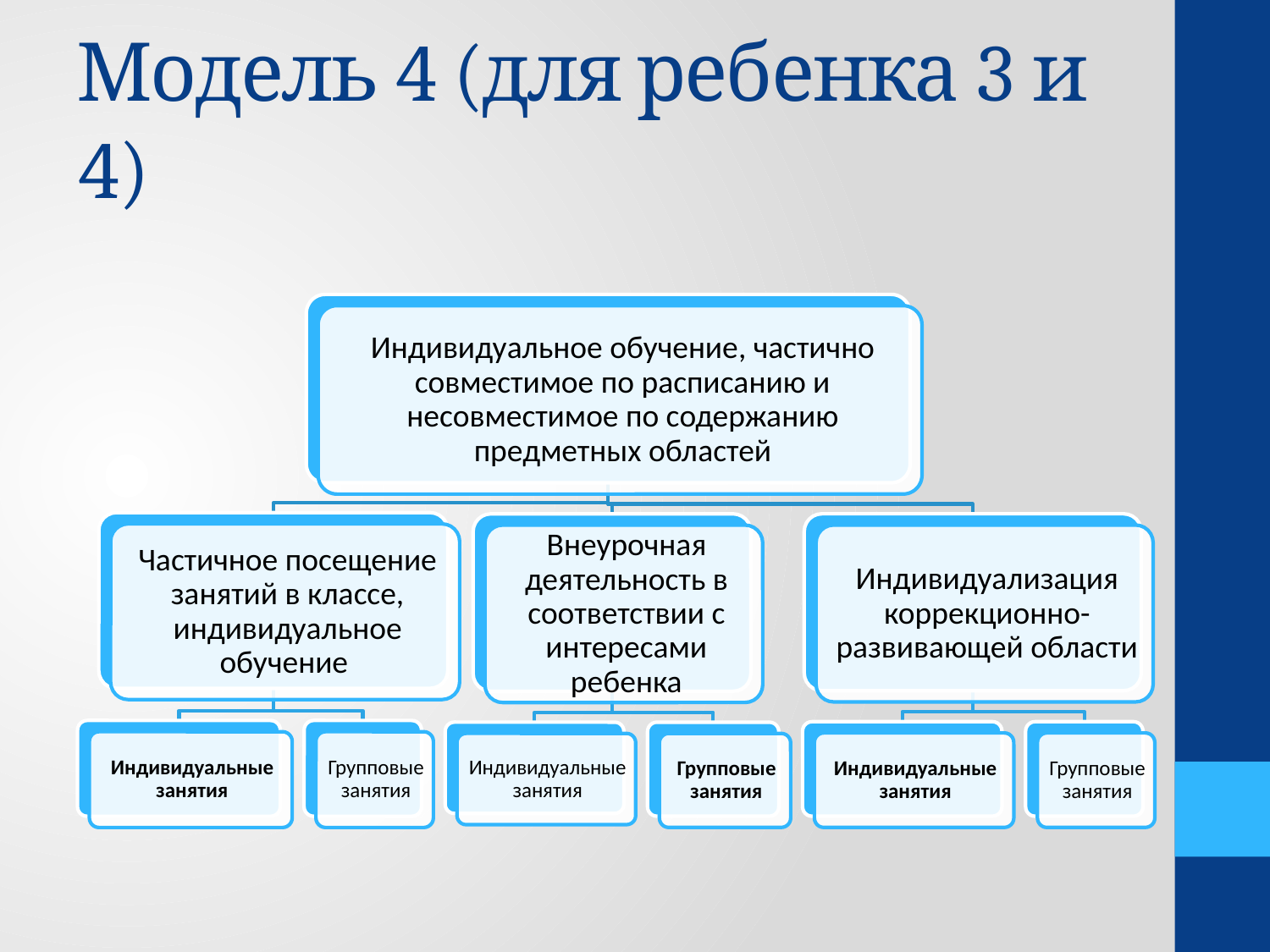

# Модель 4 (для ребенка 3 и 4)
Индивидуальное обучение, частично совместимое по расписанию и несовместимое по содержанию предметных областей
Частичное посещение занятий в классе, индивидуальное обучение
Индивидуальные занятия
Групповые занятия
Внеурочная деятельность в соответствии с интересами ребенка
Индивидуальные занятия
Групповые занятия
Индивидуализация коррекционно-развивающей области
Индивидуальные занятия
Групповые занятия